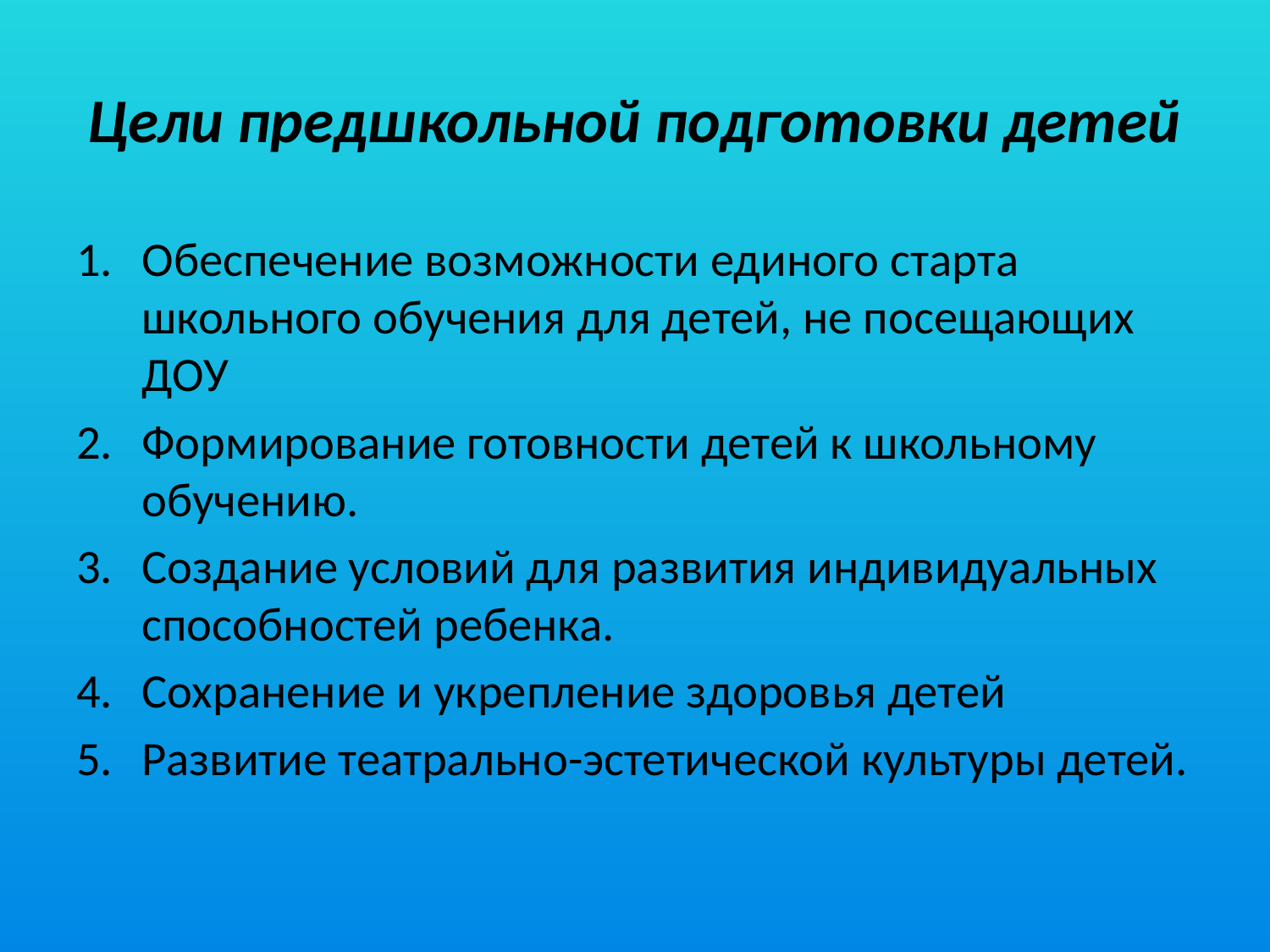

# Цели предшкольной подготовки детей
Обеспечение возможности единого старта школьного обучения для детей, не посещающих ДОУ
Формирование готовности детей к школьному обучению.
Создание условий для развития индивидуальных способностей ребенка.
Сохранение и укрепление здоровья детей
Развитие театрально-эстетической культуры детей.